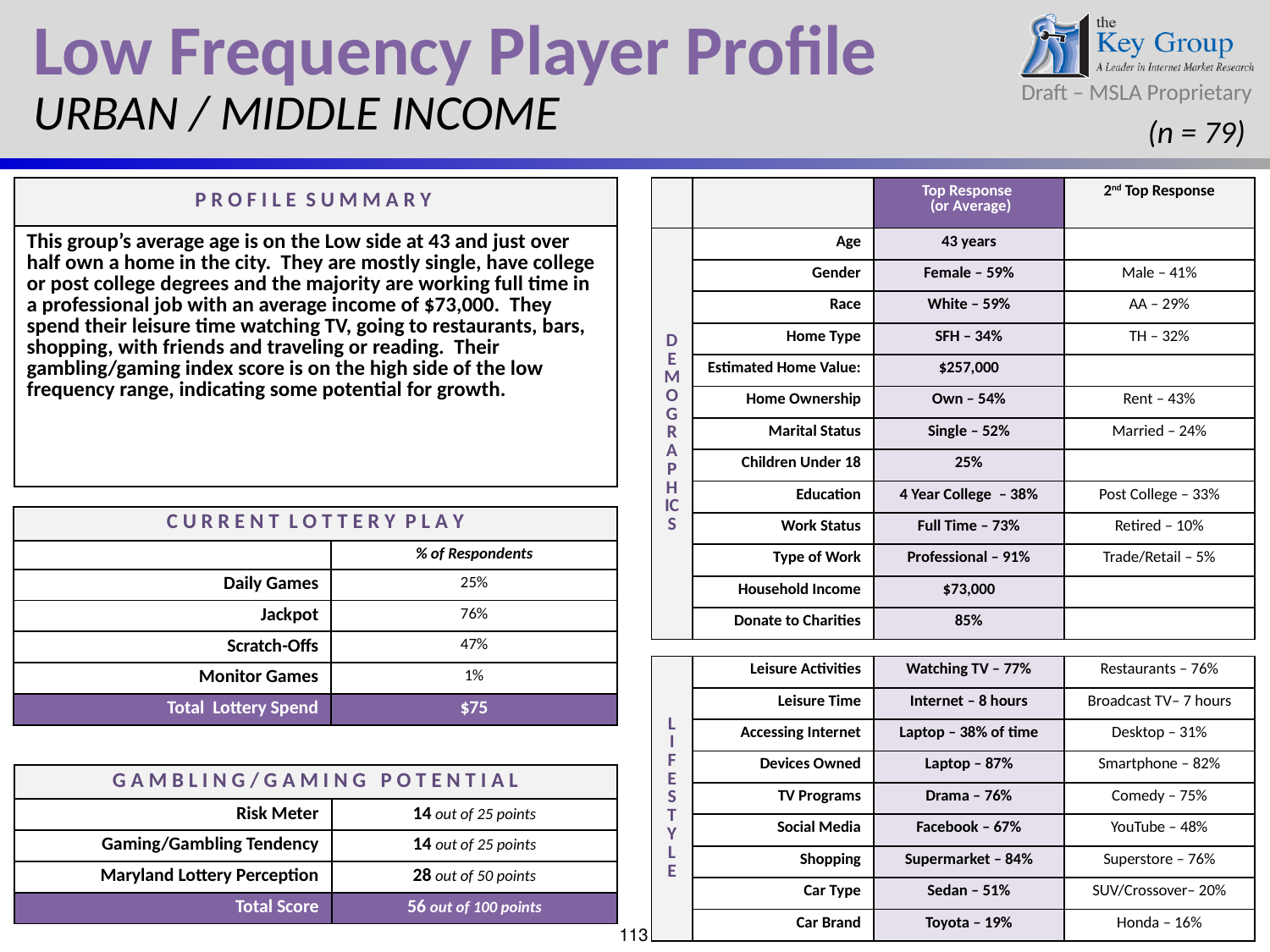

Low Frequency Player Profile
URBAN / MIDDLE INCOME
(n = 79)
| P R O F I L E S U M M A R Y |
| --- |
| This group’s average age is on the Low side at 43 and just over half own a home in the city. They are mostly single, have college or post college degrees and the majority are working full time in a professional job with an average income of $73,000. They spend their leisure time watching TV, going to restaurants, bars, shopping, with friends and traveling or reading. Their gambling/gaming index score is on the high side of the low frequency range, indicating some potential for growth. |
|  |  | Top Response (or Average) | 2nd Top Response |
| --- | --- | --- | --- |
| DEMOGRAPHICS | Age | 43 years |  |
|  | Gender | Female – 59% | Male – 41% |
|  | Race | White – 59% | AA – 29% |
|  | Home Type | SFH – 34% | TH – 32% |
|  | Estimated Home Value: | $257,000 |  |
|  | Home Ownership | Own – 54% | Rent – 43% |
|  | Marital Status | Single – 52% | Married – 24% |
|  | Children Under 18 | 25% |  |
|  | Education | 4 Year College – 38% | Post College – 33% |
|  | Work Status | Full Time – 73% | Retired – 10% |
|  | Type of Work | Professional – 91% | Trade/Retail – 5% |
|  | Household Income | $73,000 |  |
|  | Donate to Charities | 85% |  |
|  |  |  |  |
| L I F E S TY L E | Leisure Activities | Watching TV – 77% | Restaurants – 76% |
|  | Leisure Time | Internet – 8 hours | Broadcast TV– 7 hours |
|  | Accessing Internet | Laptop – 38% of time | Desktop – 31% |
|  | Devices Owned | Laptop – 87% | Smartphone – 82% |
|  | TV Programs | Drama – 76% | Comedy – 75% |
|  | Social Media | Facebook – 67% | YouTube – 48% |
|  | Shopping | Supermarket – 84% | Superstore – 76% |
|  | Car Type | Sedan – 51% | SUV/Crossover– 20% |
|  | Car Brand | Toyota – 19% | Honda – 16% |
| C U R R E N T L O T T E R Y P L A Y |  |
| --- | --- |
|  | % of Respondents |
| Daily Games | 25% |
| Jackpot | 76% |
| Scratch-Offs | 47% |
| Monitor Games | 1% |
| Total Lottery Spend | $75 |
| G A M B L I N G / G A M I N G P O T E N T I A L |  |
| --- | --- |
| Risk Meter | 14 out of 25 points |
| Gaming/Gambling Tendency | 14 out of 25 points |
| Maryland Lottery Perception | 28 out of 50 points |
| Total Score | 56 out of 100 points |